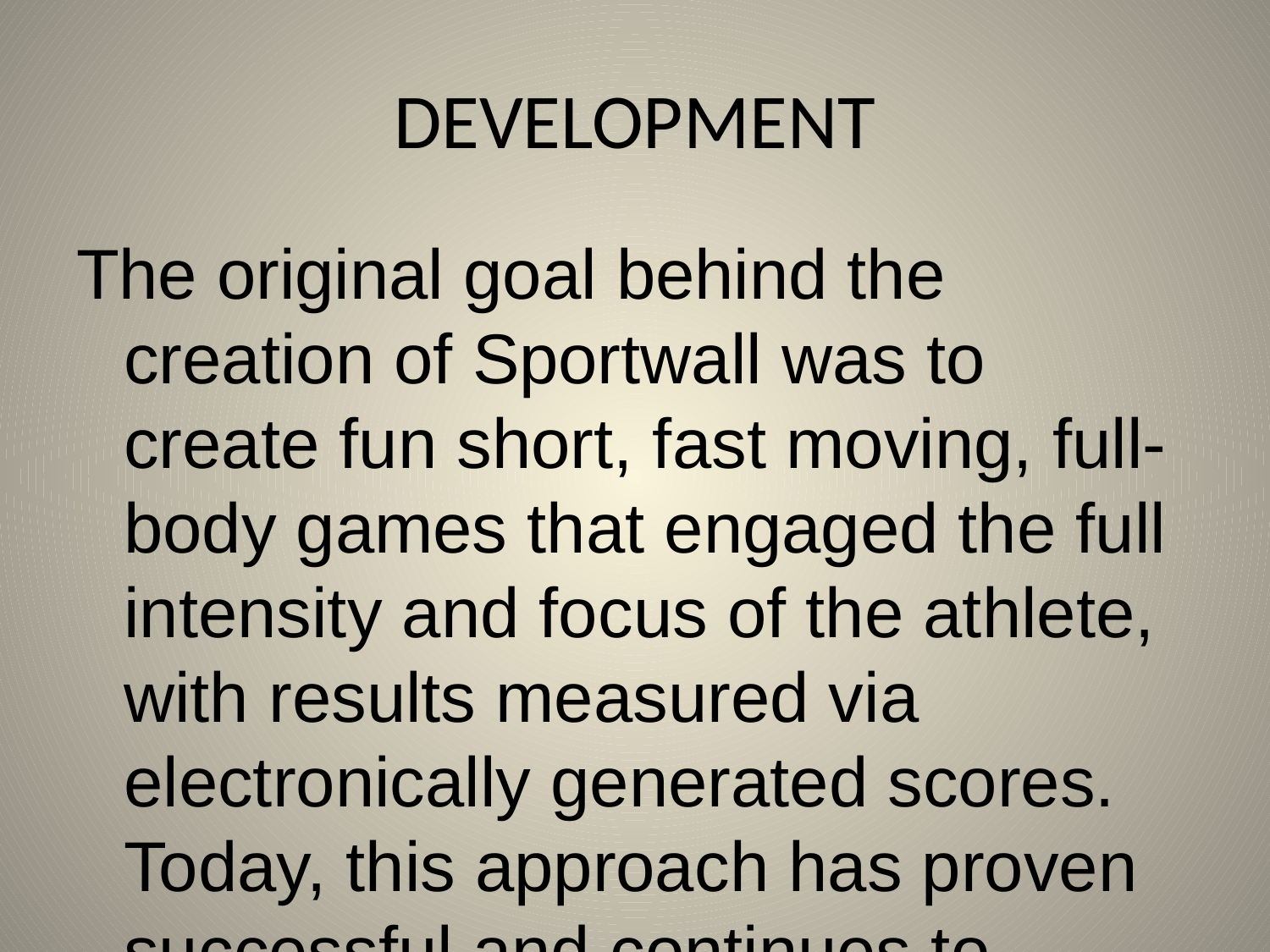

# DEVELOPMENT
The original goal behind the creation of Sportwall was to create fun short, fast moving, full-body games that engaged the full intensity and focus of the athlete, with results measured via electronically generated scores. Today, this approach has proven successful and continues to incentivize repeated play until mastery takes place.